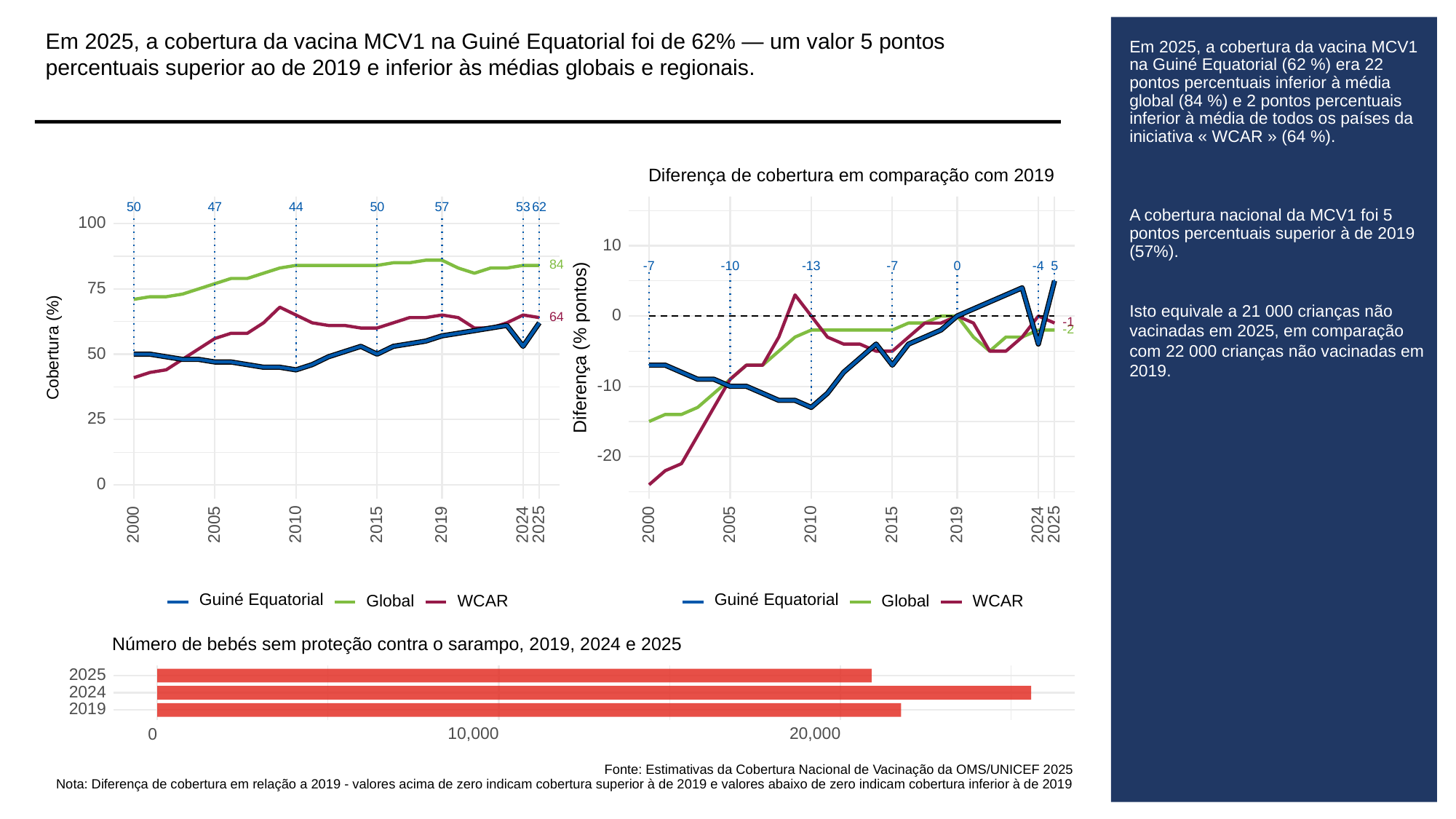

Em 2025, a cobertura da vacina MCV1 na Guiné Equatorial foi de 62% — um valor 5 pontos percentuais superior ao de 2019 e inferior às médias globais e regionais.
# Em 2025, a cobertura da vacina MCV1 na Guiné Equatorial (62 %) era 22 pontos percentuais inferior à média global (84 %) e 2 pontos percentuais inferior à média de todos os países da iniciativa « WCAR » (64 %).

A cobertura nacional da MCV1 foi 5 pontos percentuais superior à de 2019 (57%).

Isto equivale a 21 000 crianças não vacinadas em 2025, em comparação com 22 000 crianças não vacinadas em 2019.

Diferença de cobertura em comparação com 2019

53
50
50
62
57
47
44

100

10

84
-13
-10
0
5
-4
-7
-7

75

0
64

-1

-2
Diferença (% pontos)
Cobertura (%)
50

-10

25

-20

0

2000
2005
2010
2015
2019
2024
2025
2000
2005
2010
2015
2019
2024
2025
Guiné Equatorial
Guiné Equatorial
Global
WCAR
Global
WCAR

Número de bebés sem proteção contra o sarampo, 2019, 2024 e 2025

2025

2024

2019

10,000
20,000
0
Fonte: Estimativas da Cobertura Nacional de Vacinação da OMS/UNICEF 2025
Nota: Diferença de cobertura em relação a 2019 - valores acima de zero indicam cobertura superior à de 2019 e valores abaixo de zero indicam cobertura inferior à de 2019